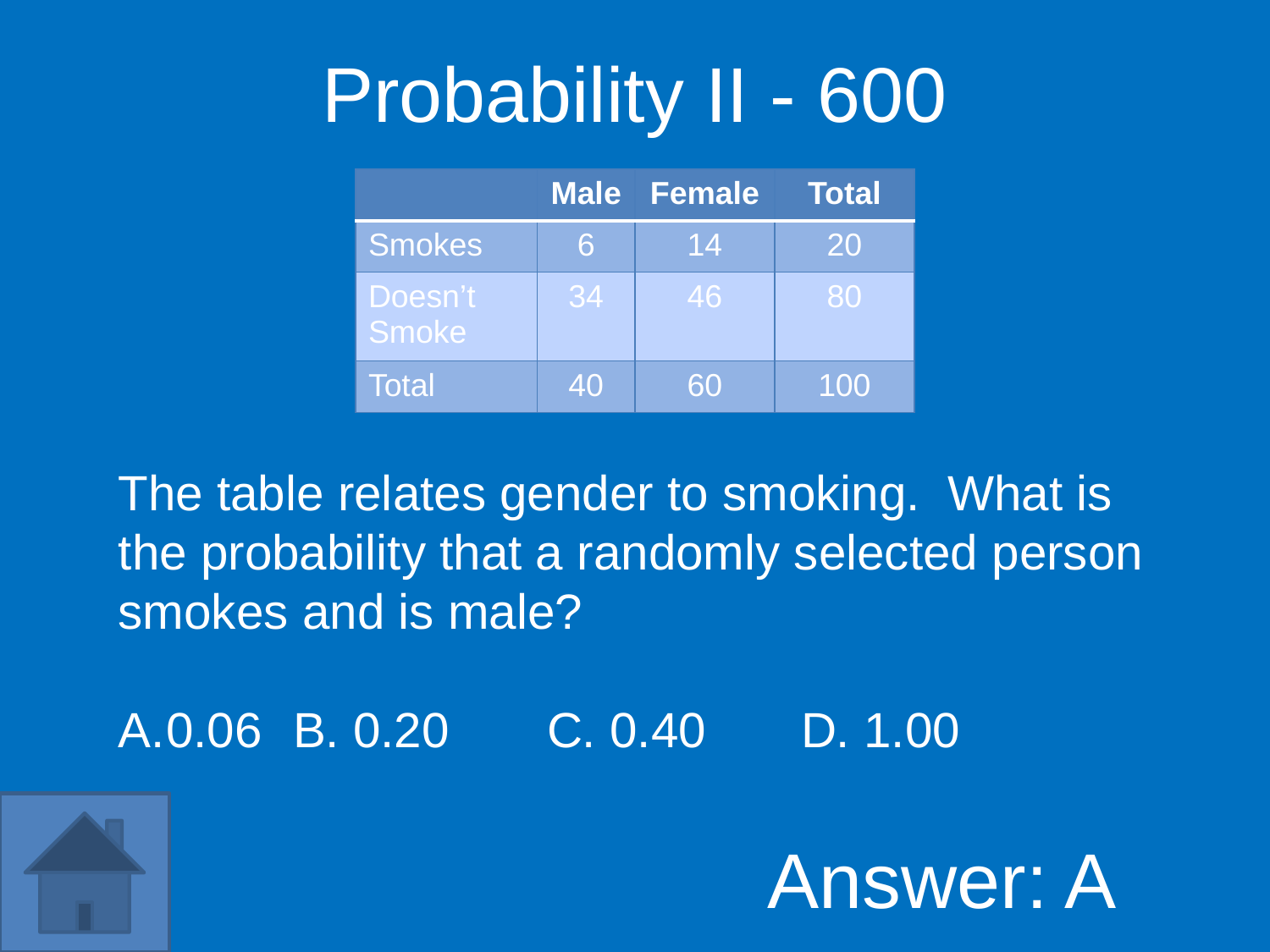

Probability II - 600
|  | Male | Female | Total |
| --- | --- | --- | --- |
| Smokes | 6 | 14 | 20 |
| Doesn’t Smoke | 34 | 46 | 80 |
| Total | 40 | 60 | 100 |
The table relates gender to smoking.  What is the probability that a randomly selected person smokes and is male?

0.06	B. 0.20	C. 0.40	D. 1.00

Answer: A